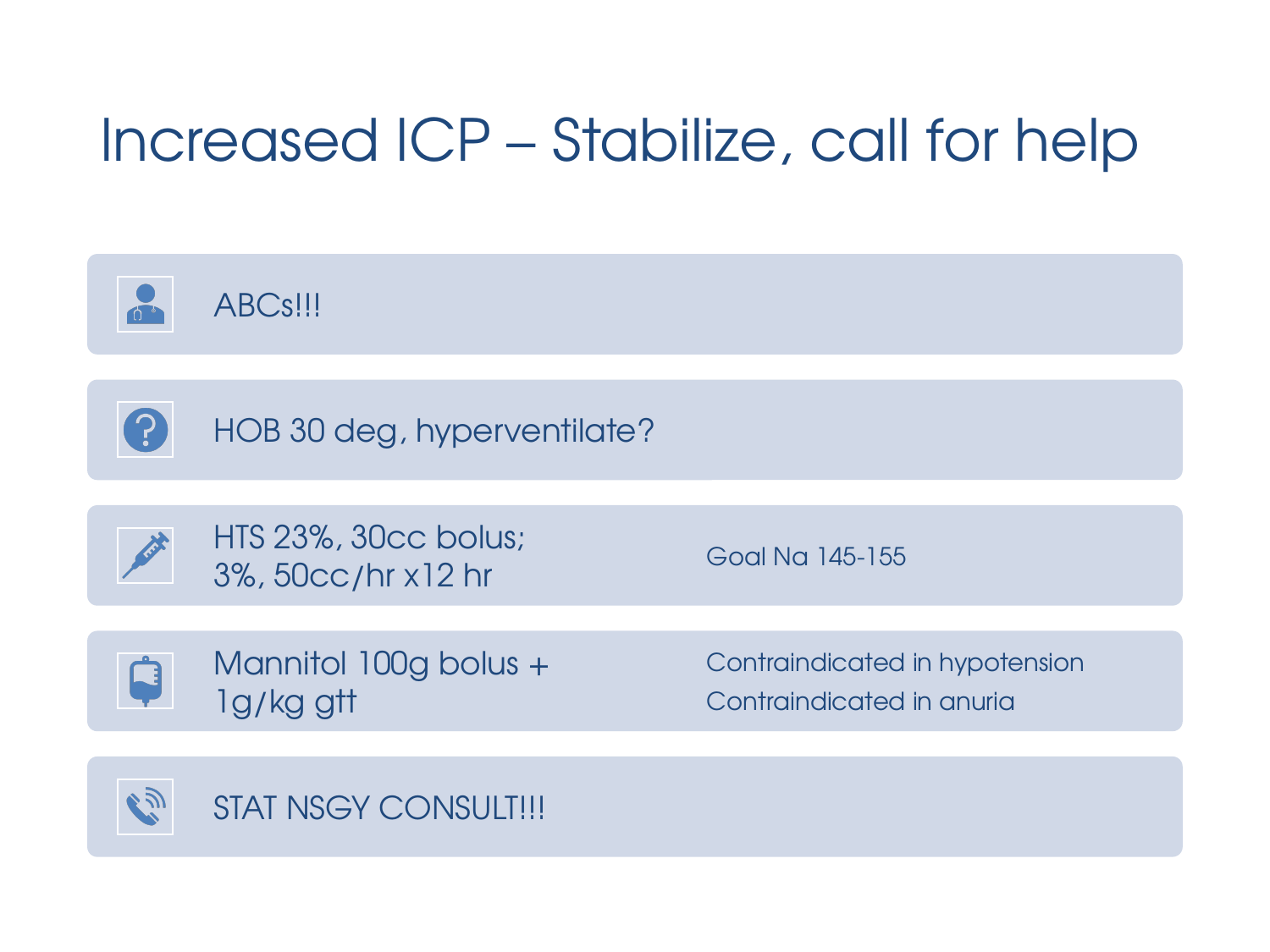

# Increased ICP – Stabilize, call for help
ABCs!!!
HOB 30 deg, hyperventilate?

HTS 23%, 30cc bolus;             3%, 50cc/hr x12 hr
Goal Na 145-155
Mannitol 100g bolus +      1g/kg gtt
Contraindicated in hypotension
Contraindicated in anuria
STAT NSGY CONSULT!!!